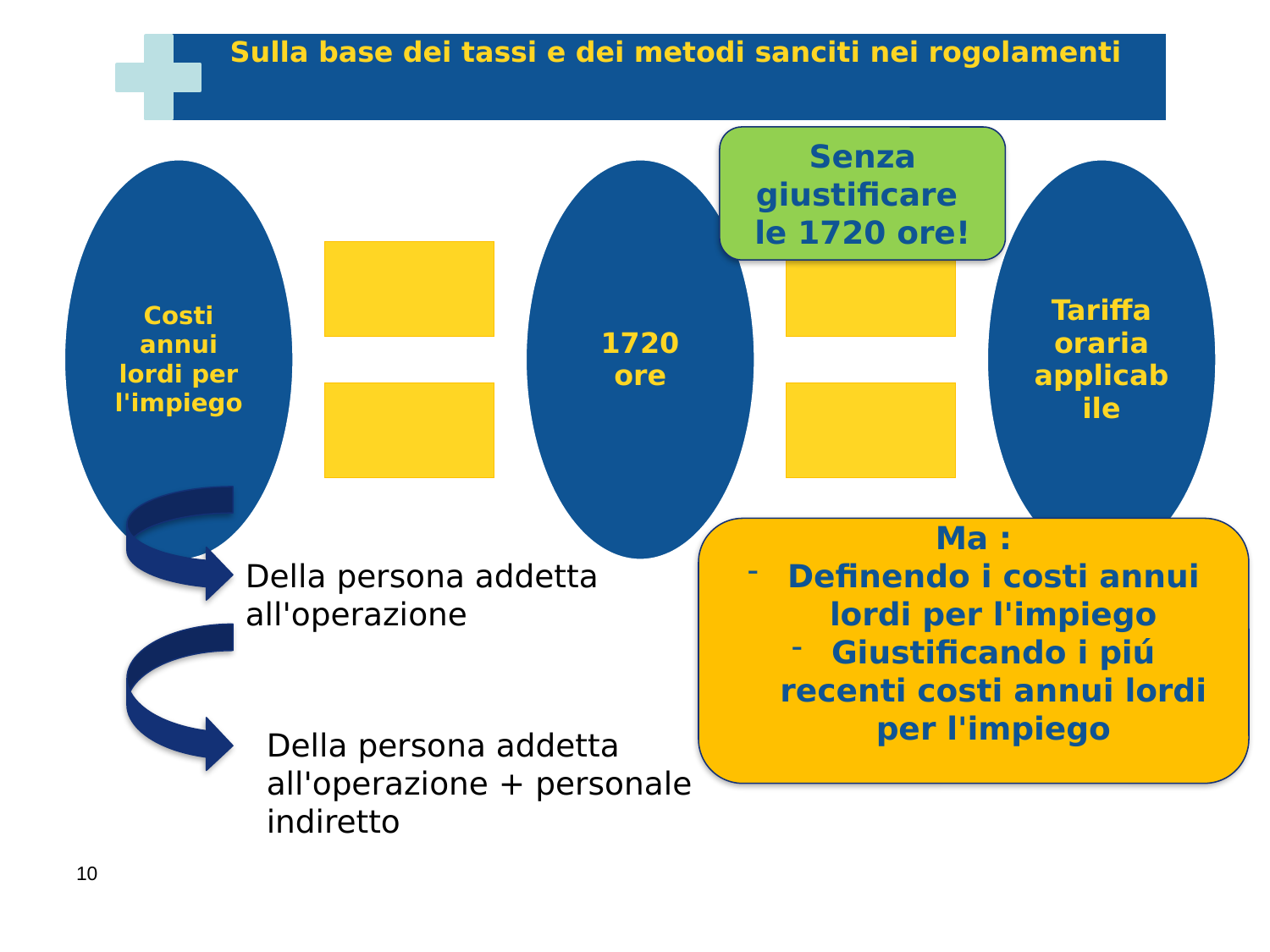

Sulla base dei tassi e dei metodi sanciti nei rogolamenti
Senza giustificare  le 1720 ore!
Costi annui lordi per l'impiego
1720 ore
Tariffa oraria applicabile

Ma :
Definendo i costi annui lordi per l'impiego
Giustificando i piú recenti costi annui lordi per l'impiego

Della persona addetta all'operazione

Della persona addetta all'operazione + personale indiretto
10